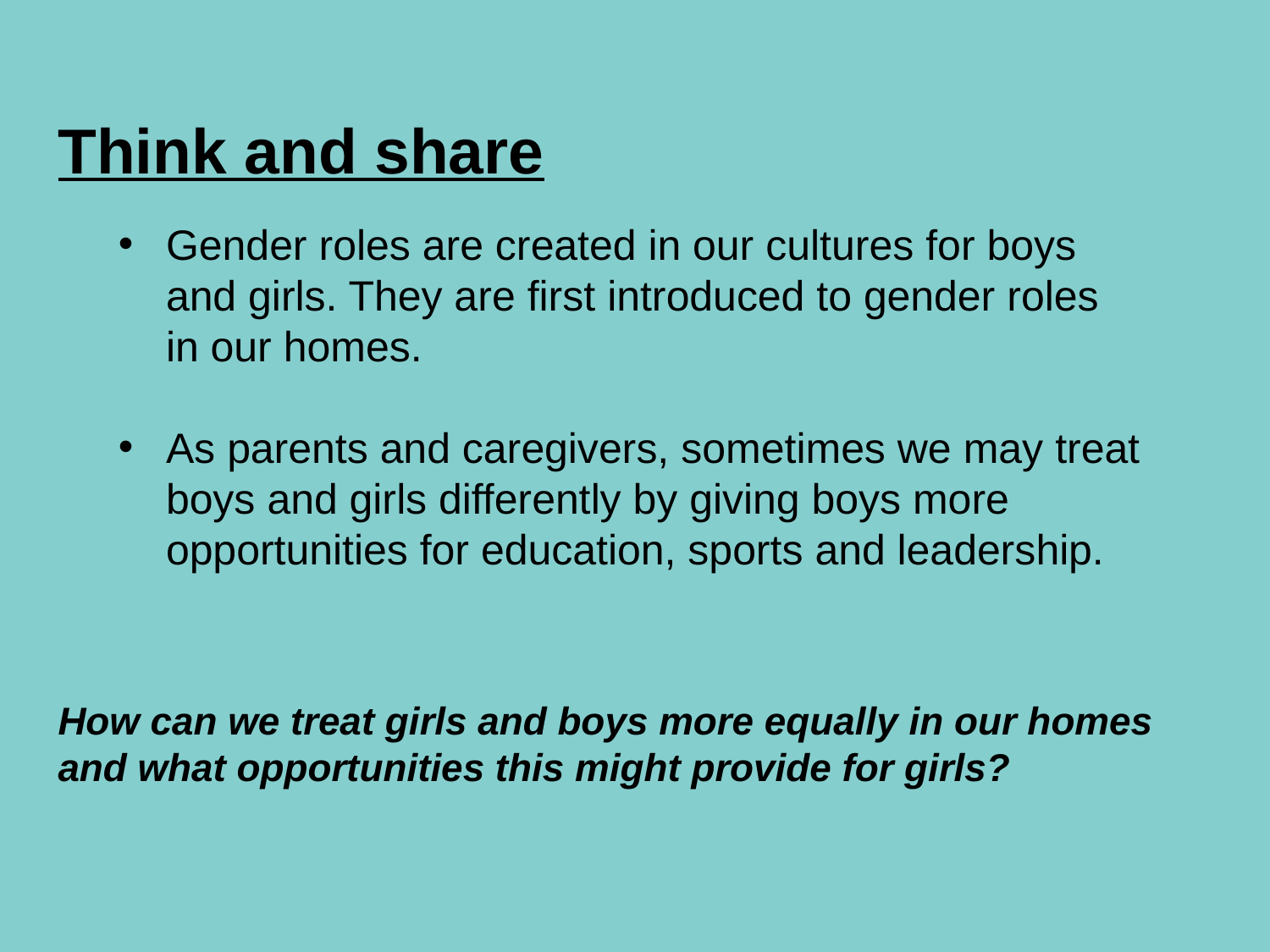

Think and share
Gender roles are created in our cultures for boys and girls. They are first introduced to gender roles in our homes.

As parents and caregivers, sometimes we may treat boys and girls differently by giving boys more opportunities for education, sports and leadership.
How can we treat girls and boys more equally in our homes and what opportunities this might provide for girls?